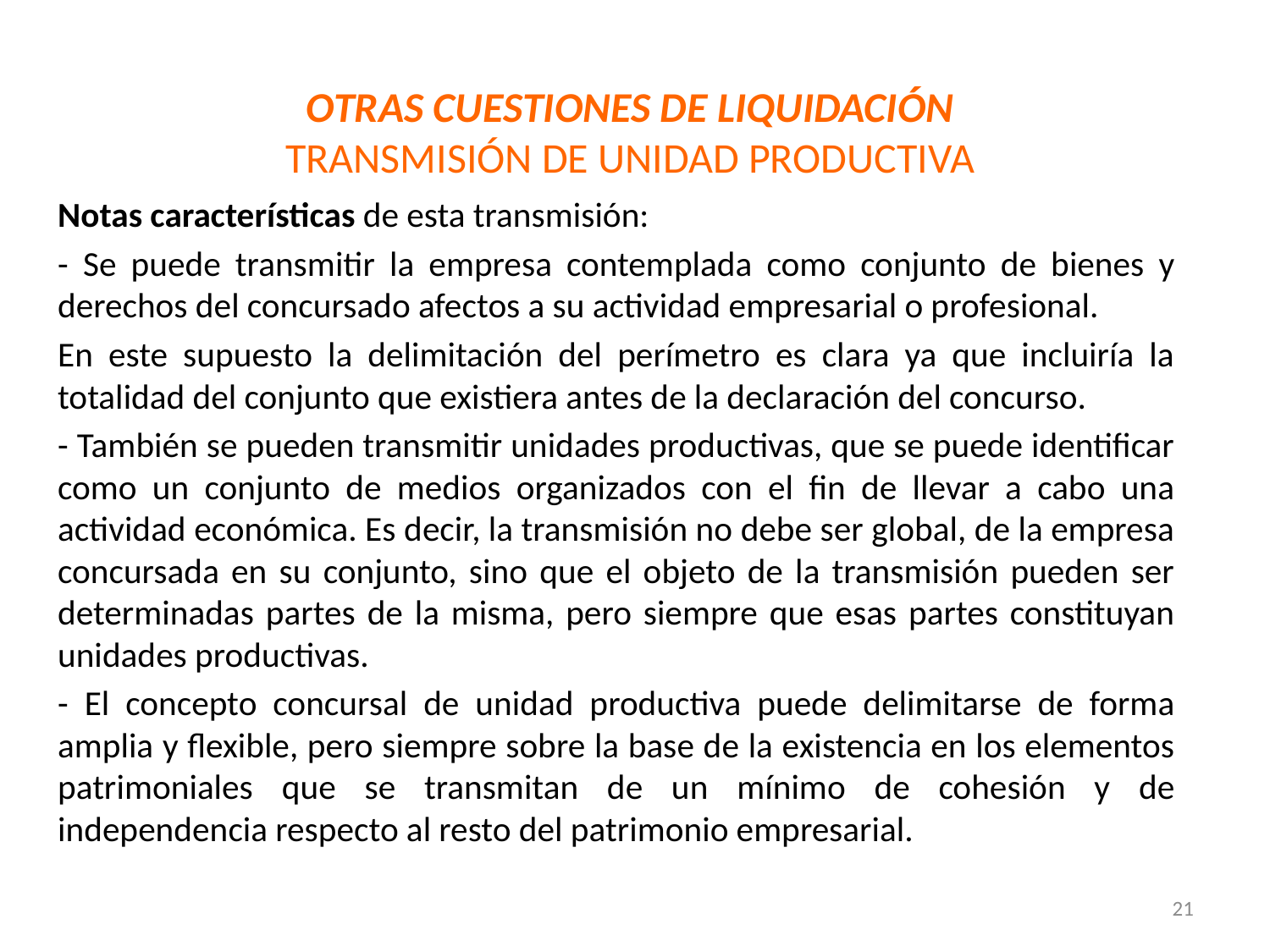

# OTRAS CUESTIONES DE LIQUIDACIÓN  TRANSMISIÓN DE UNIDAD PRODUCTIVA
Notas características de esta transmisión:
- Se puede transmitir la empresa contemplada como conjunto de bienes y derechos del concursado afectos a su actividad empresarial o profesional.
En este supuesto la delimitación del perímetro es clara ya que incluiría la totalidad del conjunto que existiera antes de la declaración del concurso.
- También se pueden transmitir unidades productivas, que se puede identificar como un conjunto de medios organizados con el fin de llevar a cabo una actividad económica. Es decir, la transmisión no debe ser global, de la empresa concursada en su conjunto, sino que el objeto de la transmisión pueden ser determinadas partes de la misma, pero siempre que esas partes constituyan unidades productivas.
- El concepto concursal de unidad productiva puede delimitarse de forma amplia y flexible, pero siempre sobre la base de la existencia en los elementos patrimoniales que se transmitan de un mínimo de cohesión y de independencia respecto al resto del patrimonio empresarial.

21